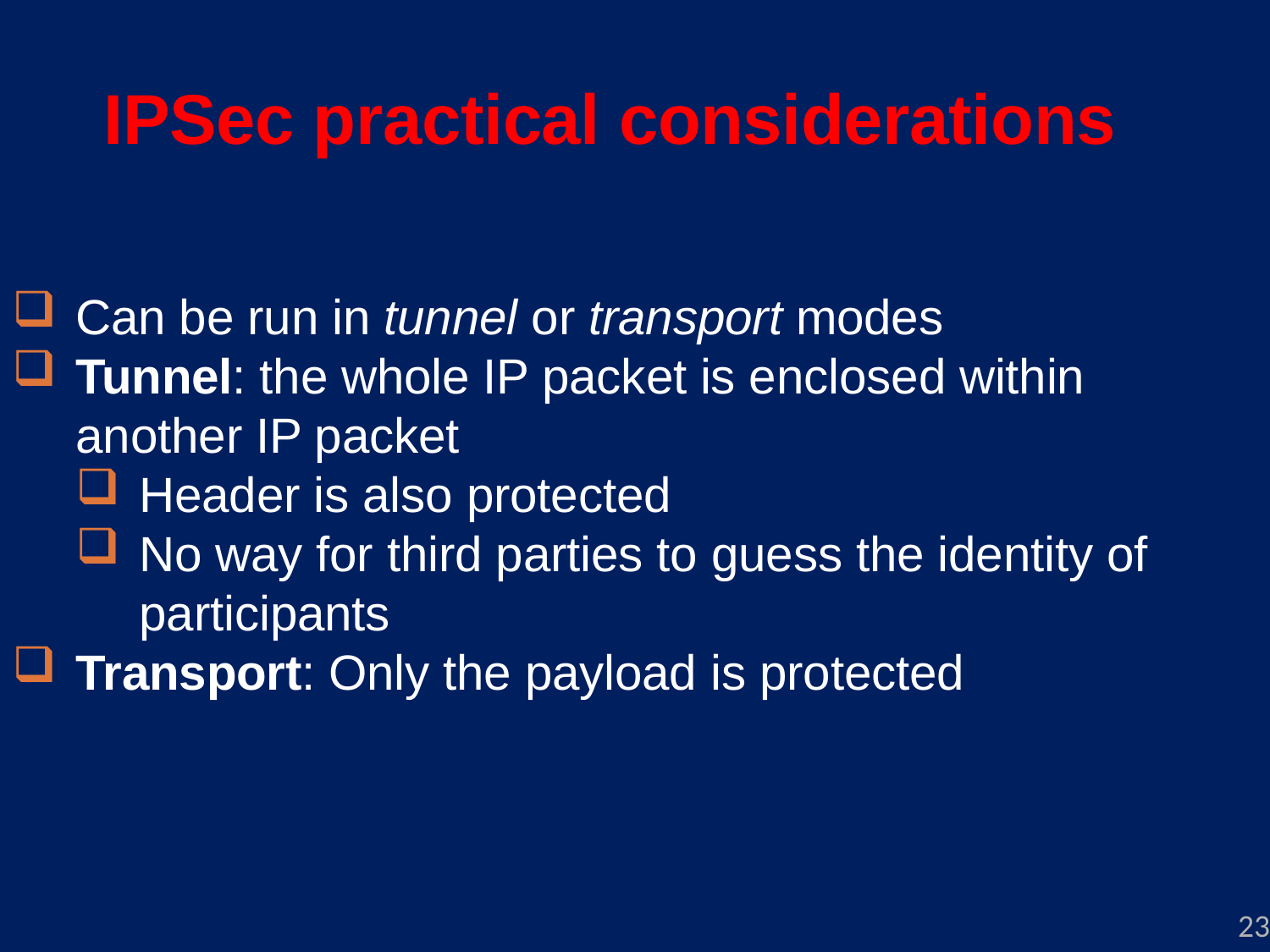

IPSec practical considerations
Can be run in tunnel or transport modes
Tunnel: the whole IP packet is enclosed within another IP packet
Header is also protected
No way for third parties to guess the identity of participants
Transport: Only the payload is protected
23